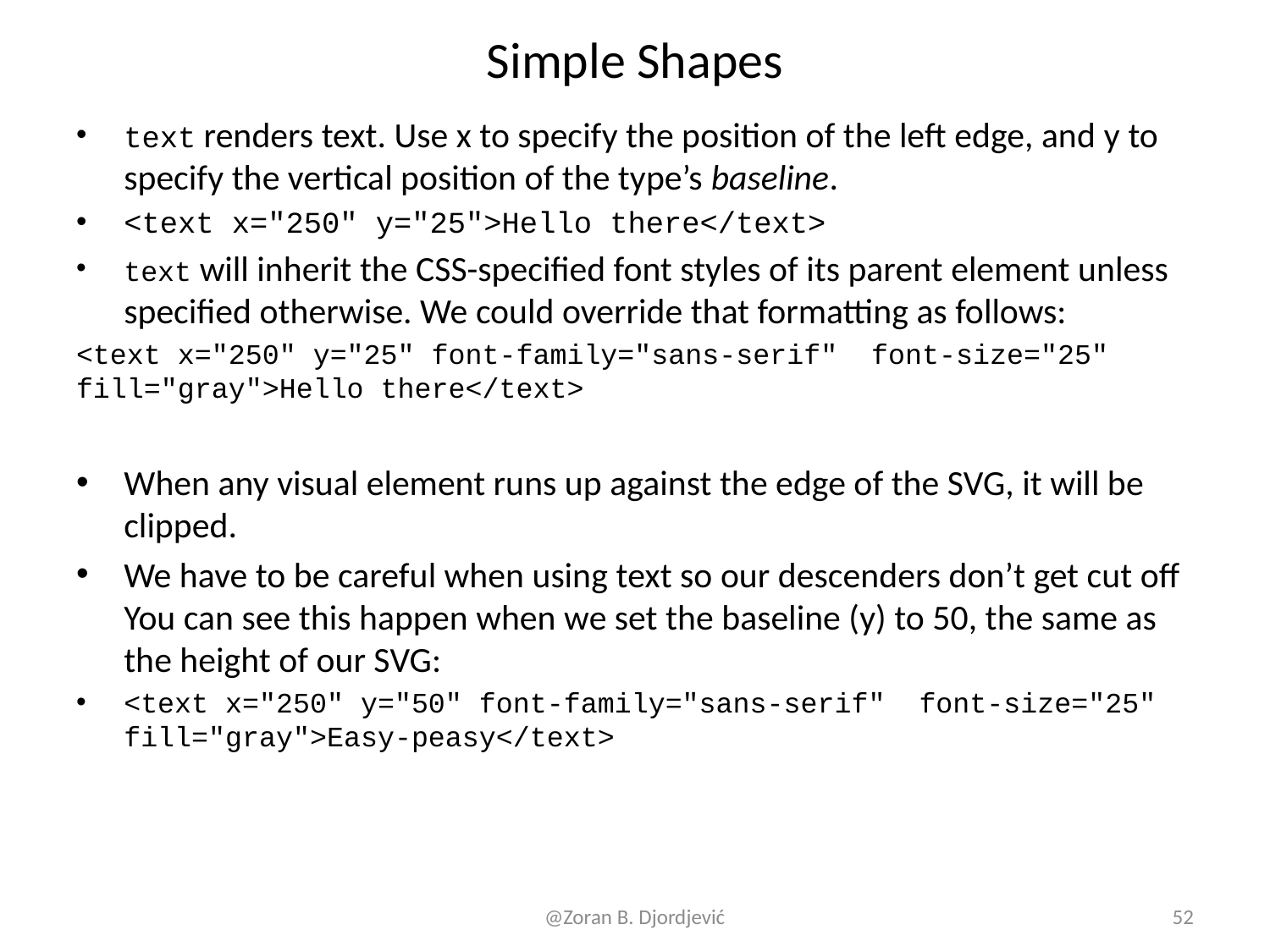

# Simple Shapes
text renders text. Use x to specify the position of the left edge, and y to specify the vertical position of the type’s baseline.
<text x="250" y="25">Hello there</text>
text will inherit the CSS-specified font styles of its parent element unless specified otherwise. We could override that formatting as follows:
<text x="250" y="25" font-family="sans-serif"  font-size="25" fill="gray">Hello there</text>

When any visual element runs up against the edge of the SVG, it will be clipped.
We have to be careful when using text so our descenders don’t get cut off You can see this happen when we set the baseline (y) to 50, the same as the height of our SVG:
<text x="250" y="50" font-family="sans-serif"  font-size="25" fill="gray">Easy-peasy</text>

@Zoran B. Djordjević
52